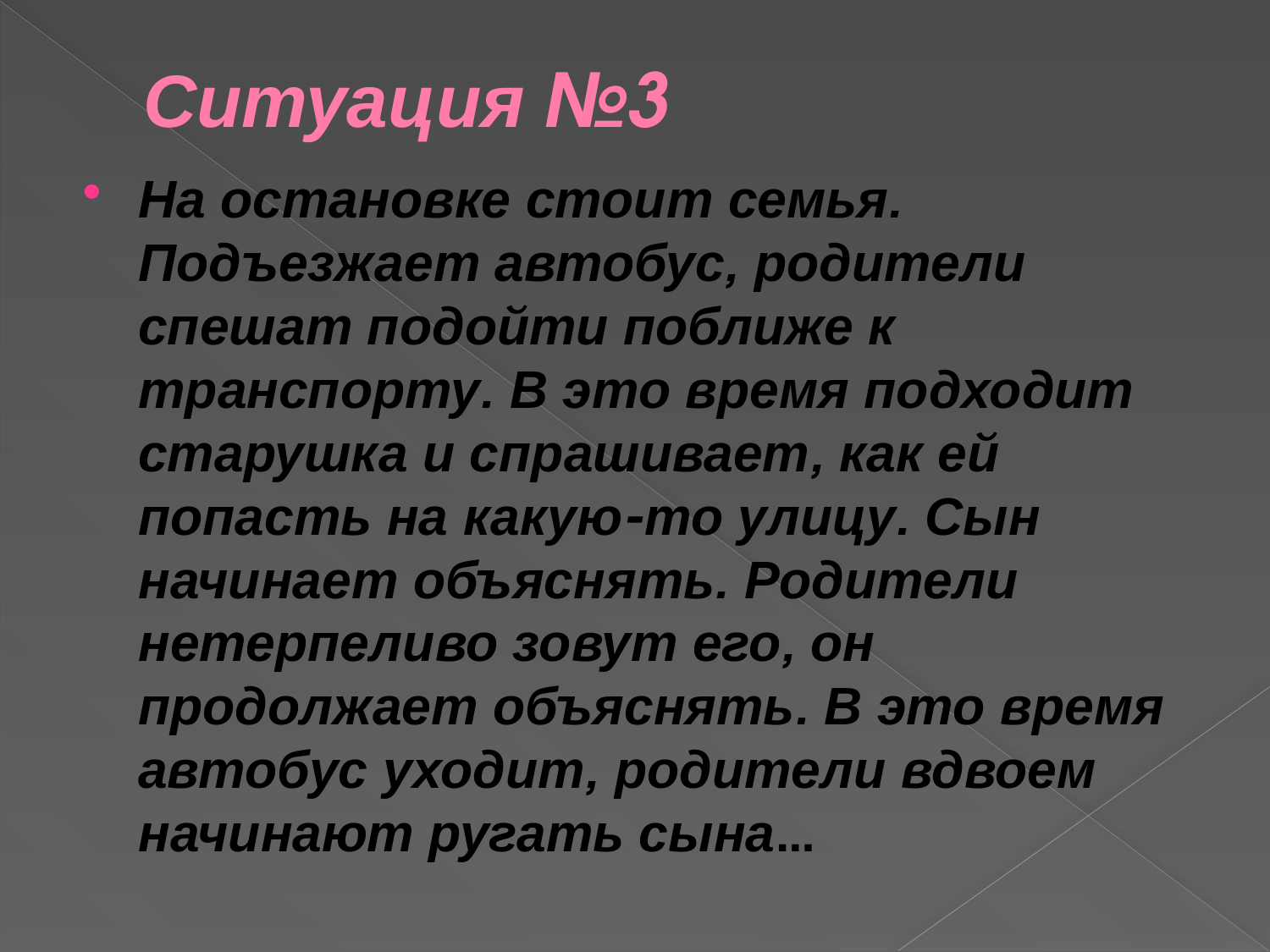

# Ситуация №3
На остановке стоит семья. Подъезжает автобус, родители спешат подойти поближе к транспорту. В это время подходит старушка и спрашивает, как ей попасть на какую-то улицу. Сын начинает объяснять. Родители нетерпеливо зовут его, он продолжает объяснять. В это время автобус уходит, родители вдвоем начинают ругать сына…